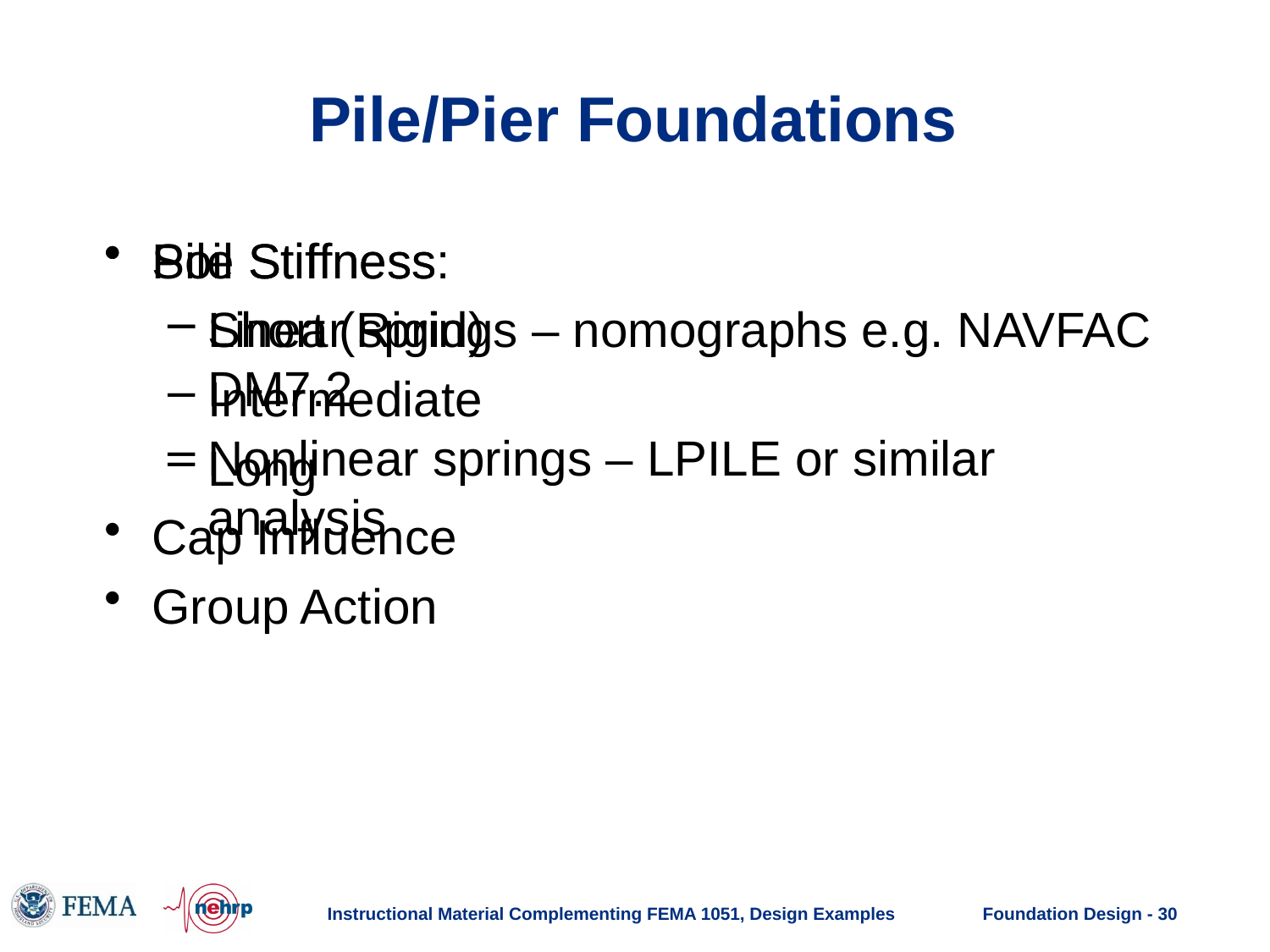

# Pile/Pier Foundations
Pile Stiffness:
Short (Rigid)
Intermediate
Long
Cap Influence
Group Action
Soil Stiffness
Linear springs – nomographs e.g. NAVFAC DM7.2
Nonlinear springs – LPILE or similar analysis
Instructional Material Complementing FEMA 1051, Design Examples
Foundation Design - 30